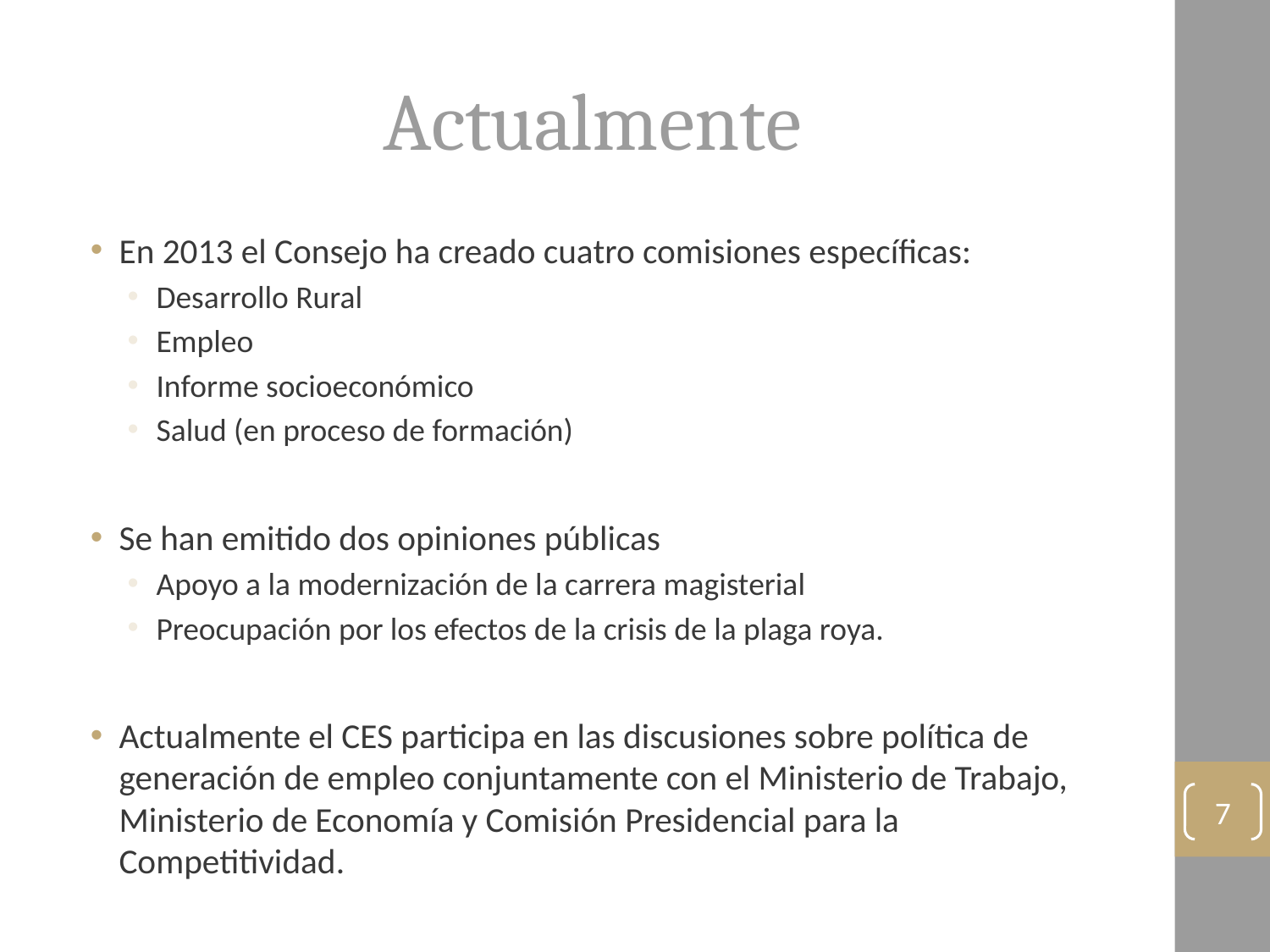

# Actualmente
En 2013 el Consejo ha creado cuatro comisiones específicas:
Desarrollo Rural
Empleo
Informe socioeconómico
Salud (en proceso de formación)

Se han emitido dos opiniones públicas
Apoyo a la modernización de la carrera magisterial
Preocupación por los efectos de la crisis de la plaga roya.

Actualmente el CES participa en las discusiones sobre política de generación de empleo conjuntamente con el Ministerio de Trabajo, Ministerio de Economía y Comisión Presidencial para la Competitividad.
7